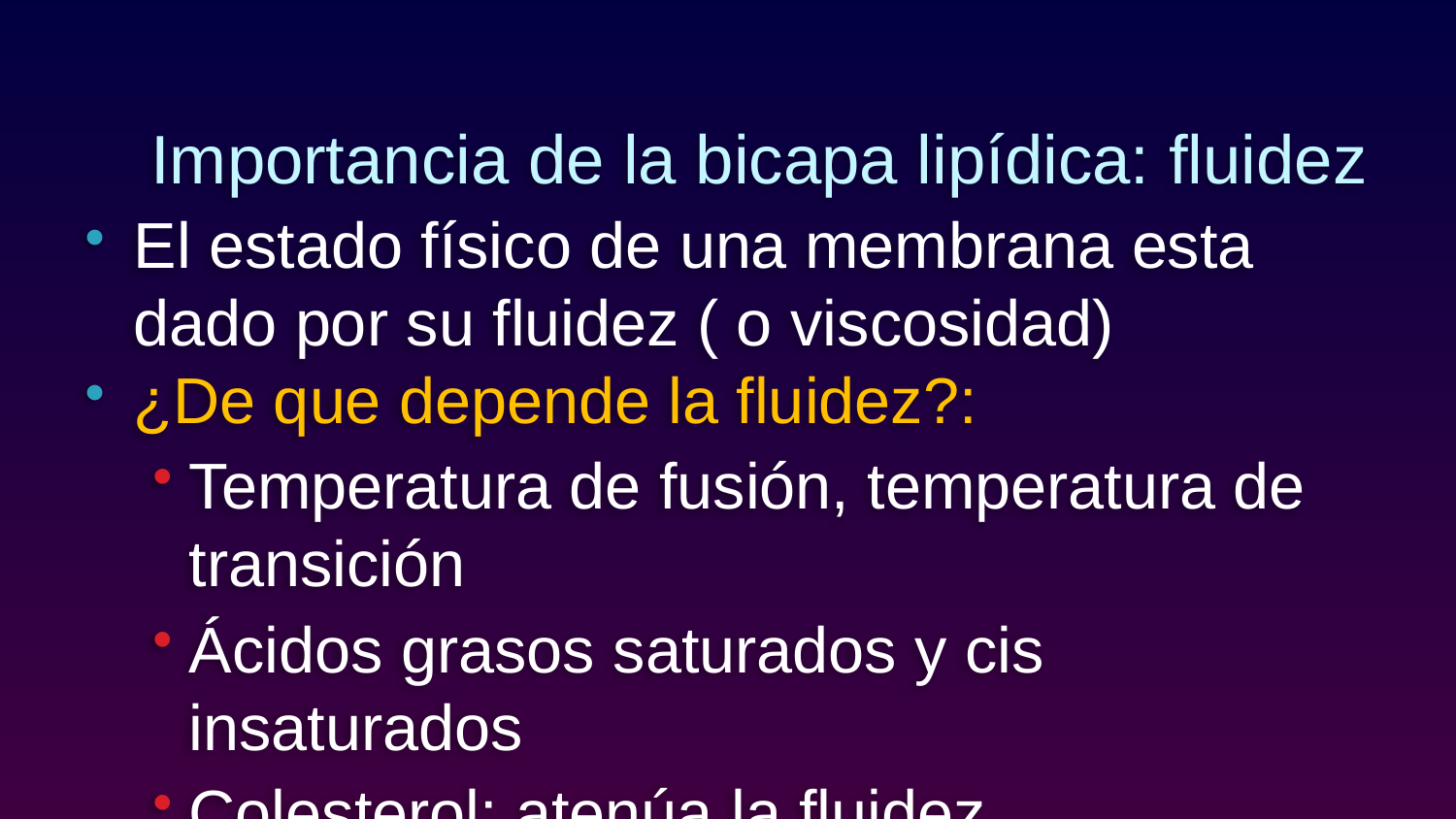

# Importancia de la bicapa lipídica: fluidez
El estado físico de una membrana esta dado por su fluidez ( o viscosidad)
¿De que depende la fluidez?:
Temperatura de fusión, temperatura de transición
Ácidos grasos saturados y cis insaturados
Colesterol: atenúa la fluidez